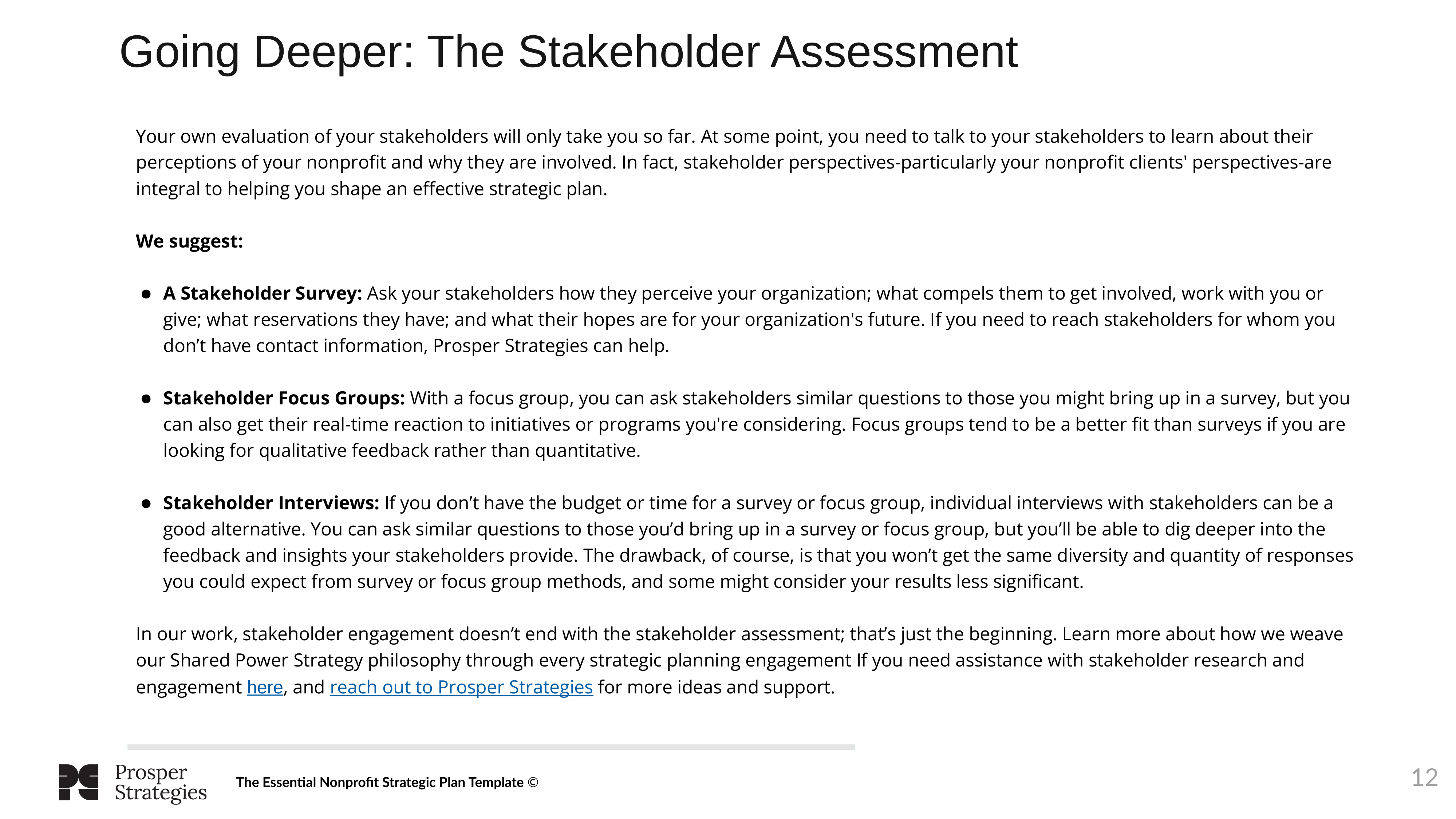

Going Deeper: The Stakeholder Assessment
Your own evaluation of your stakeholders will only take you so far. At some point, you need to talk to your stakeholders to learn about their perceptions of your nonprofit and why they are involved. In fact, stakeholder perspectives-particularly your nonprofit clients' perspectives-are integral to helping you shape an effective strategic plan.

We suggest:

A Stakeholder Survey: Ask your stakeholders how they perceive your organization; what compels them to get involved, work with you or give; what reservations they have; and what their hopes are for your organization's future. If you need to reach stakeholders for whom you don’t have contact information, Prosper Strategies can help.
Stakeholder Focus Groups: With a focus group, you can ask stakeholders similar questions to those you might bring up in a survey, but you can also get their real-time reaction to initiatives or programs you're considering. Focus groups tend to be a better fit than surveys if you are looking for qualitative feedback rather than quantitative.
Stakeholder Interviews: If you don’t have the budget or time for a survey or focus group, individual interviews with stakeholders can be a good alternative. You can ask similar questions to those you’d bring up in a survey or focus group, but you’ll be able to dig deeper into the feedback and insights your stakeholders provide. The drawback, of course, is that you won’t get the same diversity and quantity of responses you could expect from survey or focus group methods, and some might consider your results less significant.

In our work, stakeholder engagement doesn’t end with the stakeholder assessment; that’s just the beginning. Learn more about how we weave our Shared Power Strategy philosophy through every strategic planning engagement If you need assistance with stakeholder research and engagement here, and reach out to Prosper Strategies for more ideas and support.

    1.0        |         Research

12